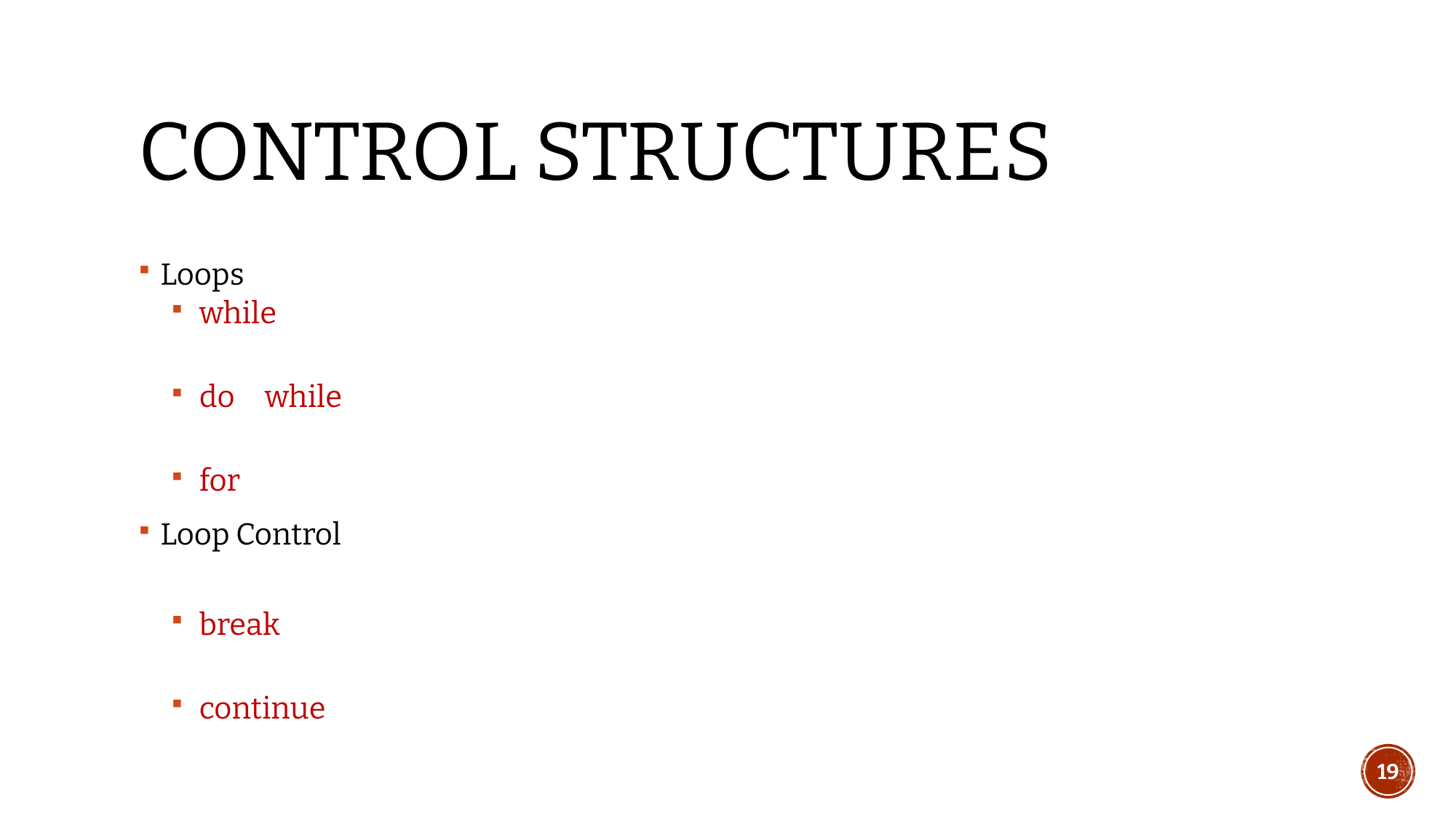

# Control Structures
Loops
 while

 do     while

 for
Loop Control

 break

 continue

19